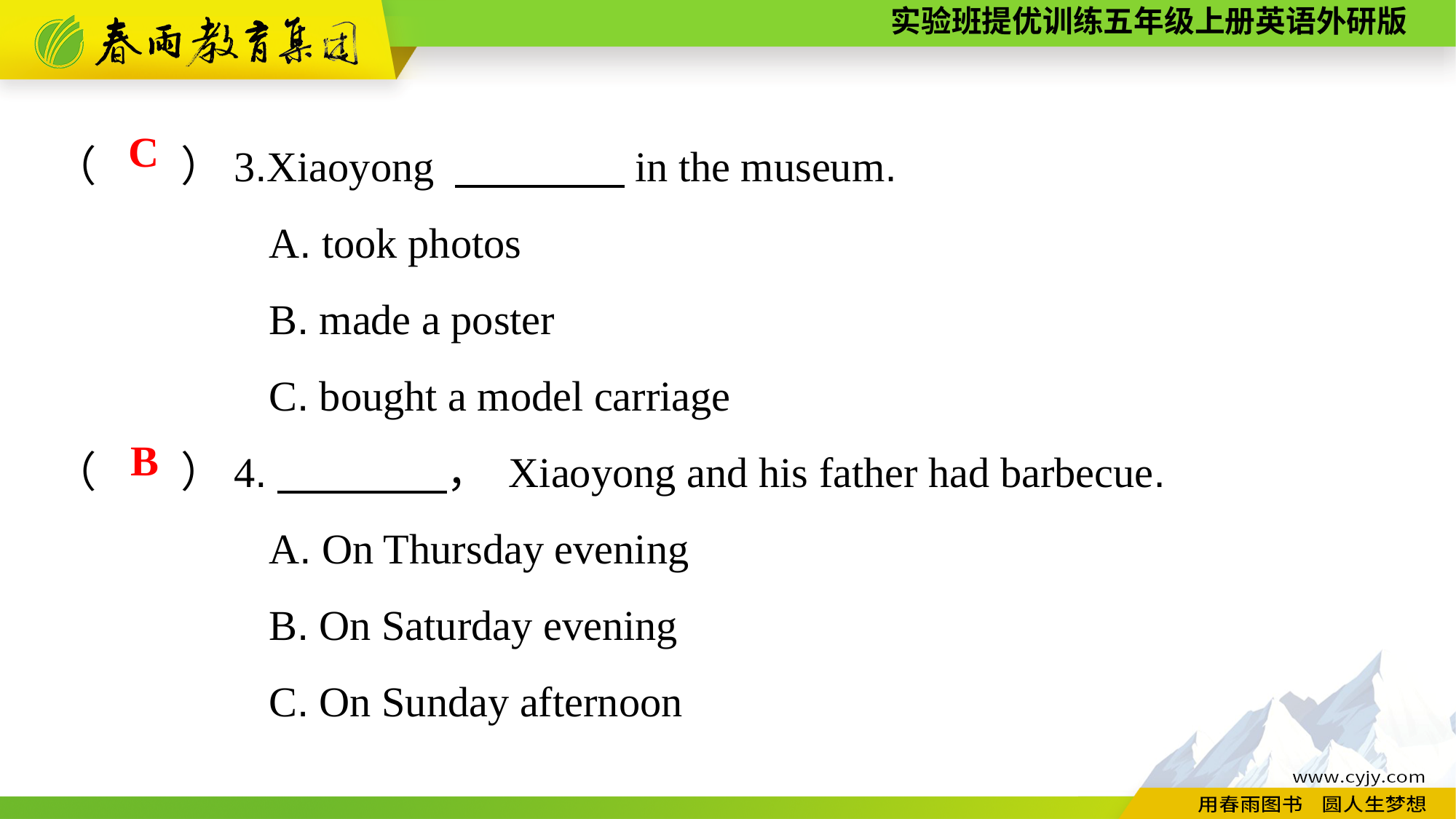

（　　）3.Xiaoyong 　　　　in the museum.
A. took photos
B. made a poster
C. bought a model carriage
（　　）4.　　　　， Xiaoyong and his father had barbecue.
A. On Thursday evening
B. On Saturday evening
C. On Sunday afternoon
C
B